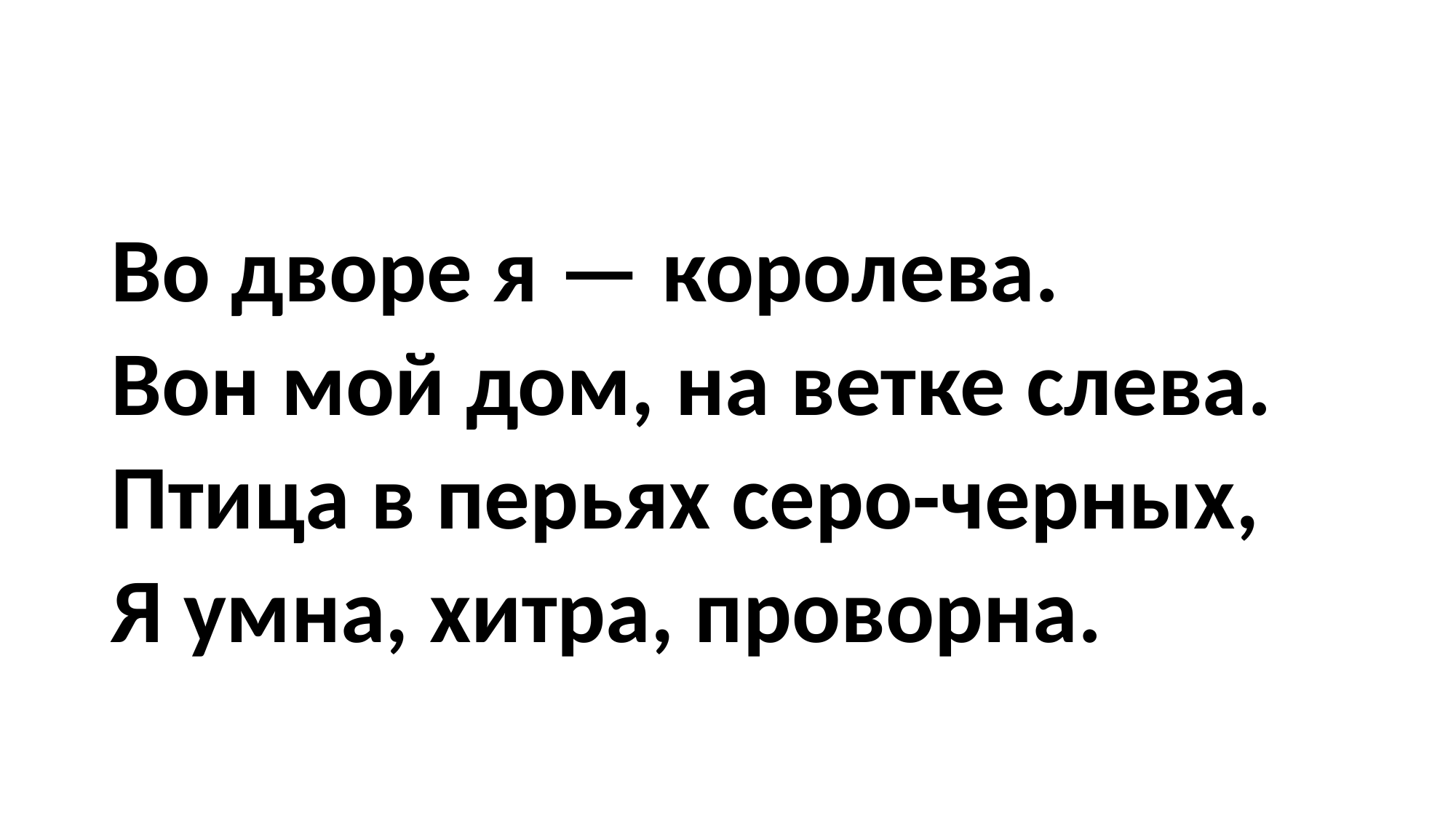

#
Во дворе я — королева.
Вон мой дом, на ветке слева.
Птица в перьях серо-черных,
Я умна, хитра, проворна.